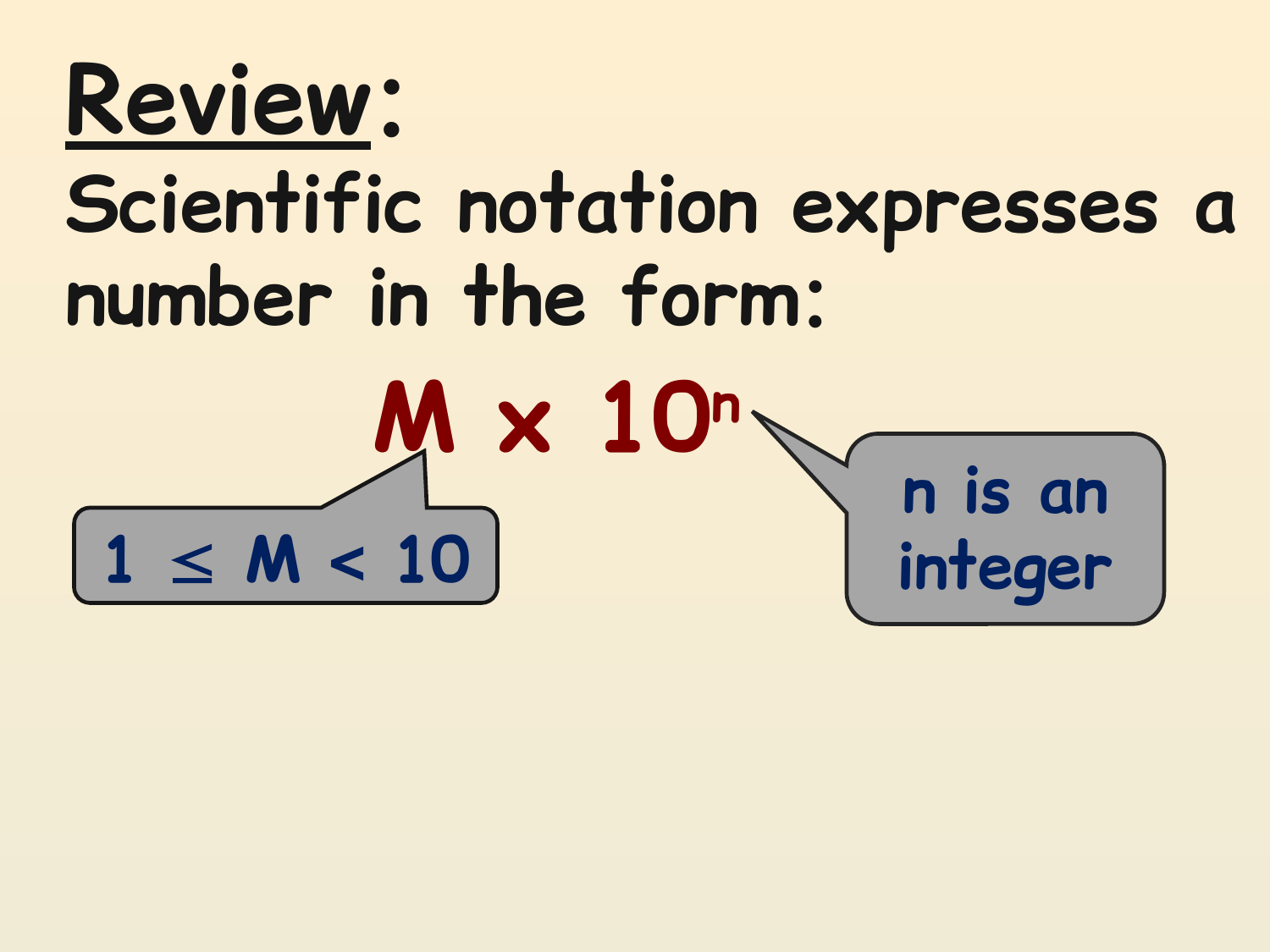

Review:
Scientific notation expresses a number in the form:
M x 10n
n is an integer
1 ≤ M < 10